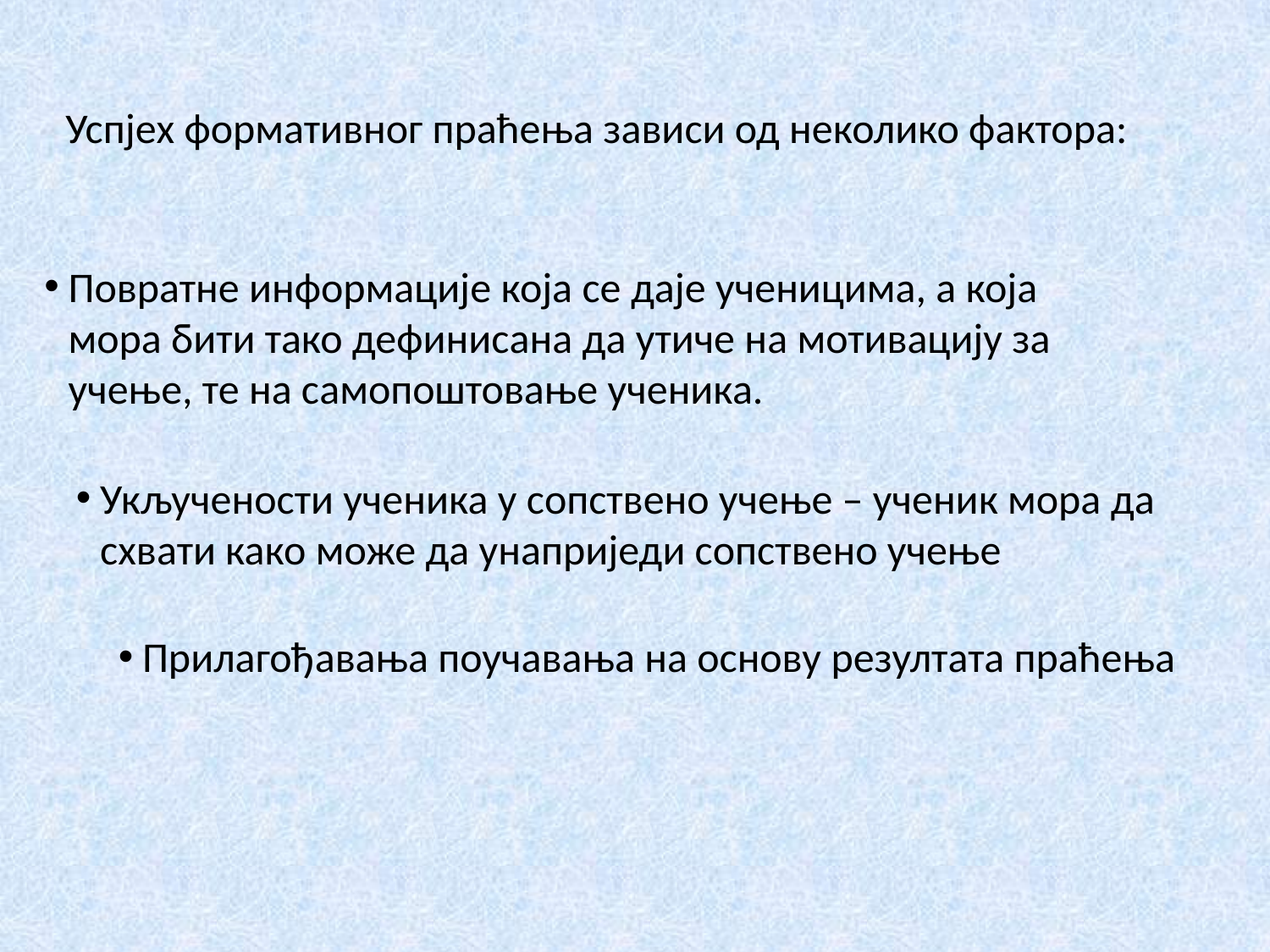

Успјех формативног праћења зависи од неколико фактора:
Повратне информације која се даје ученицима, а која мора бити тако дефинисана да утиче на мотивацију за учење, те на самопоштовање ученика.
Укључености ученика у сопствено учење – ученик мора да схвати како може да унаприједи сопствено учење
Прилагођавања поучавања на основу резултата праћења